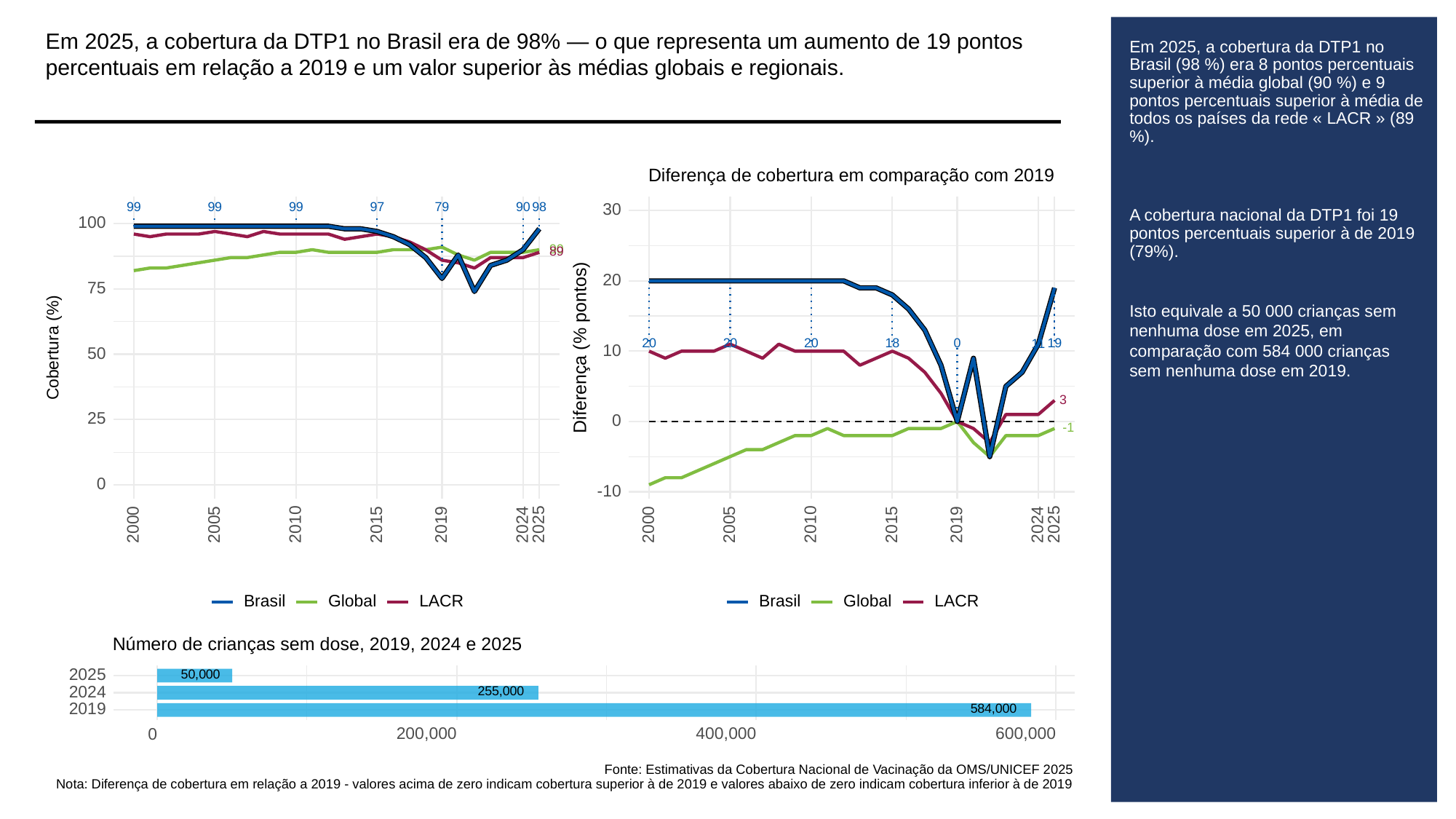

Em 2025, a cobertura da DTP1 no Brasil era de 98% — o que representa um aumento de 19 pontos percentuais em relação a 2019 e um valor superior às médias globais e regionais.
# Em 2025, a cobertura da DTP1 no Brasil (98 %) era 8 pontos percentuais superior à média global (90 %) e 9 pontos percentuais superior à média de todos os países da rede « LACR » (89 %).

A cobertura nacional da DTP1 foi 19 pontos percentuais superior à de 2019 (79%).

Isto equivale a 50 000 crianças sem nenhuma dose em 2025, em comparação com 584 000 crianças sem nenhuma dose em 2019.

Diferença de cobertura em comparação com 2019

99
99
99
97
79
90
98
30

100

90

89

20

75

Diferença (% pontos)
20
20
20
18
0
19
11
Cobertura (%)

10

50

3
25
0

-1

0

-10

2000
2005
2010
2015
2019
2024
2025
2000
2005
2010
2015
2019
2024
2025
Global
LACR
Global
LACR
Brasil
Brasil

Número de crianças sem dose, 2019, 2024 e 2025

50,000
2025

255,000
2024

584,000
2019

200,000
400,000
600,000
0
Fonte: Estimativas da Cobertura Nacional de Vacinação da OMS/UNICEF 2025
Nota: Diferença de cobertura em relação a 2019 - valores acima de zero indicam cobertura superior à de 2019 e valores abaixo de zero indicam cobertura inferior à de 2019